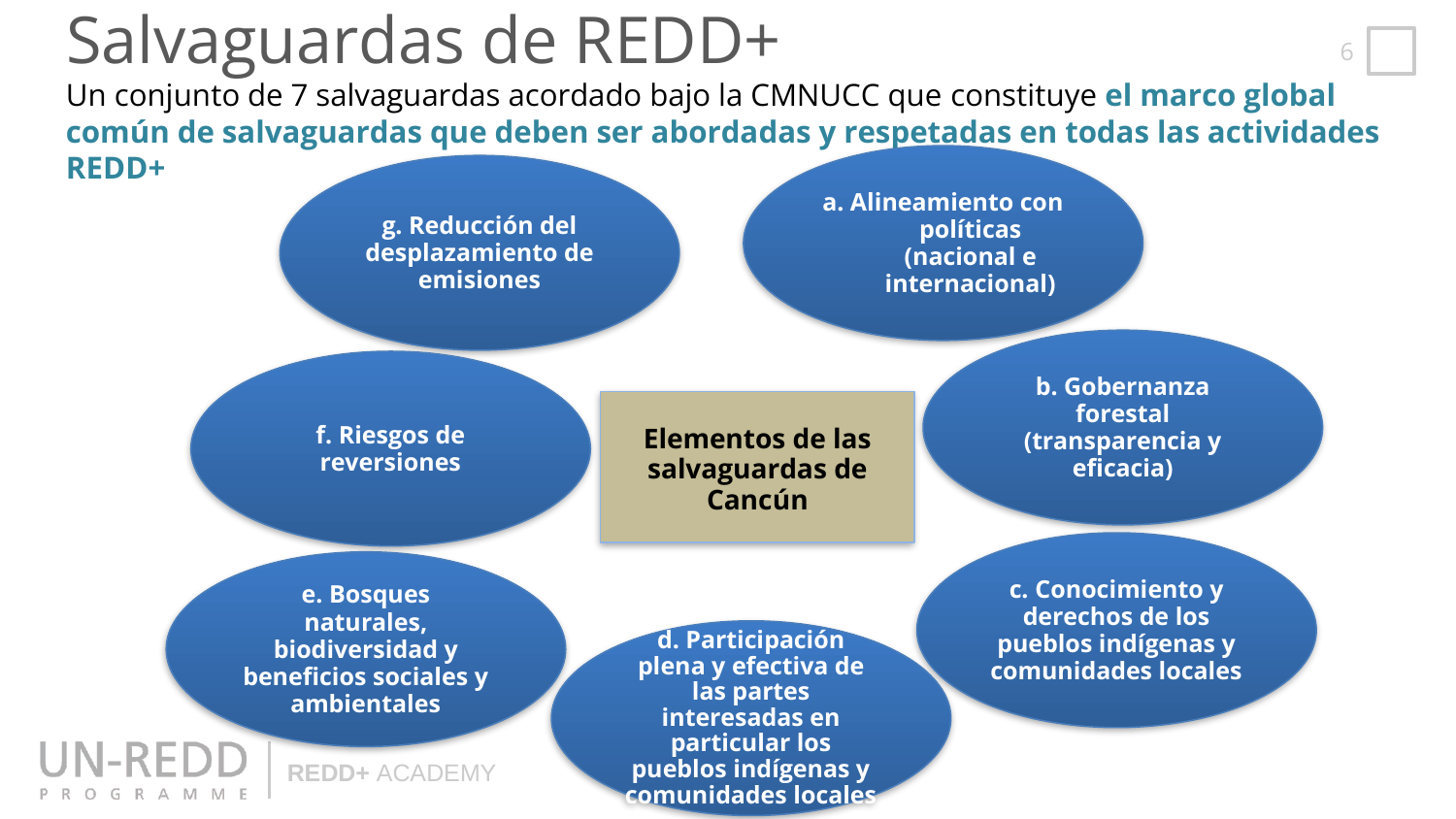

Salvaguardas de REDD+
Un conjunto de 7 salvaguardas acordado bajo la CMNUCC que constituye el marco global común de salvaguardas que deben ser abordadas y respetadas en todas las actividades REDD+

a. Alineamiento con políticas (nacional e internacional)
g. Reducción del desplazamiento de emisiones
b. Gobernanza forestal (transparencia y eficacia)
f. Riesgos de reversiones

Elementos de las salvaguardas de Cancún

c. Conocimiento y derechos de los pueblos indígenas y comunidades locales
e. Bosques naturales, biodiversidad y beneficios sociales y ambientales
d. Participación plena y efectiva de las partes interesadas en particular los pueblos indígenas y comunidades locales